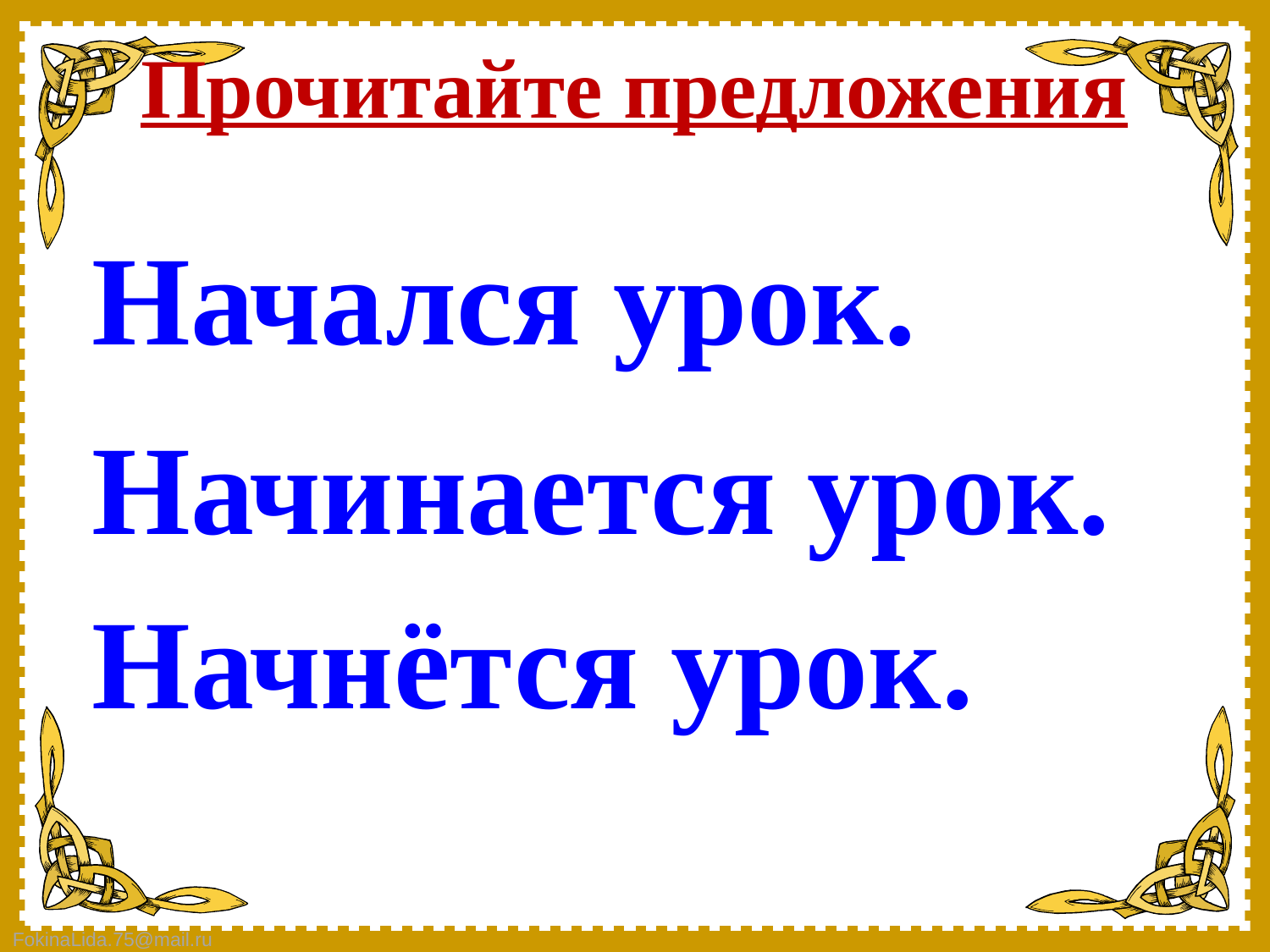

# Прочитайте предложения
Начался урок.
Начинается урок. Начнётся урок.